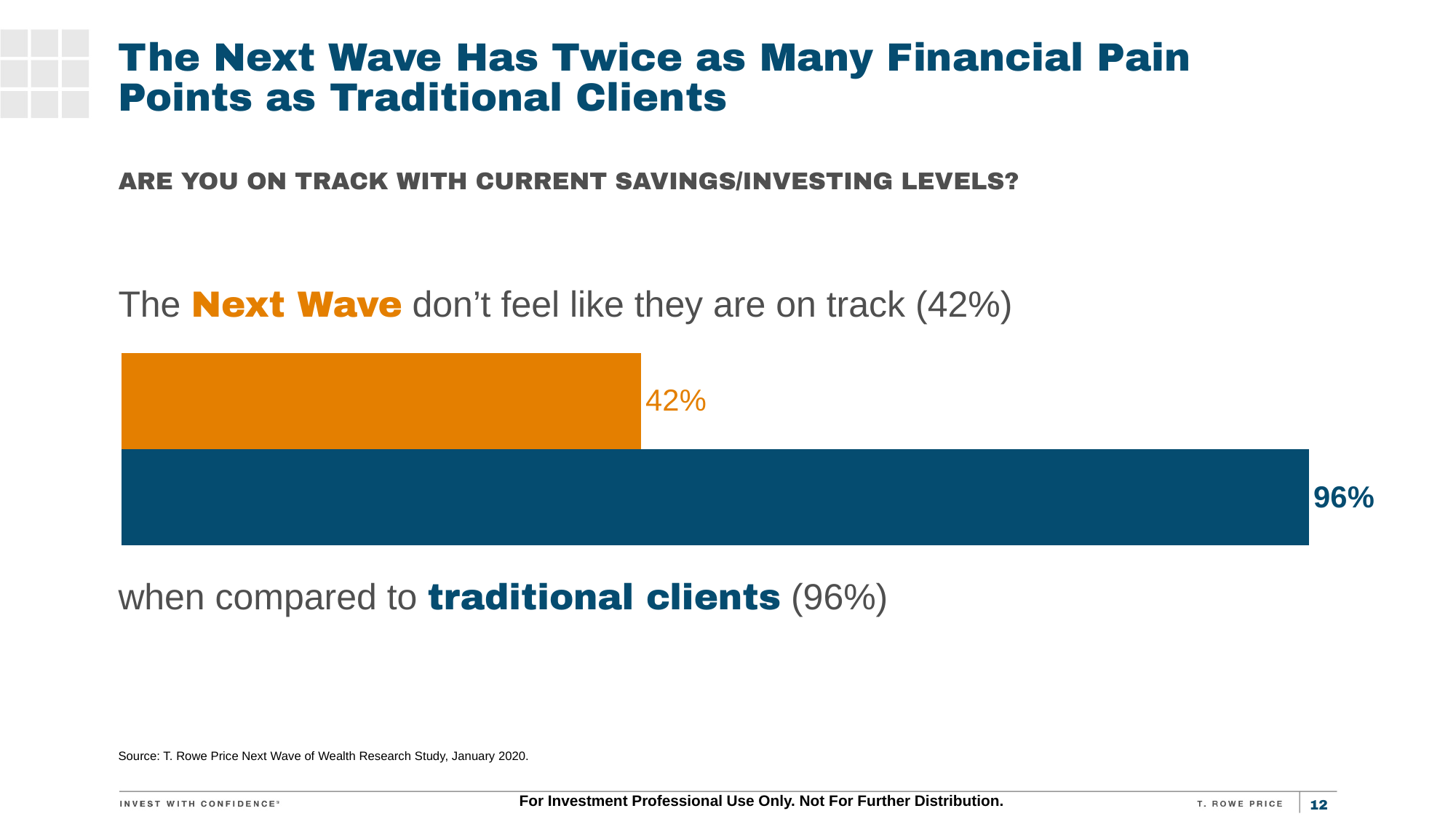

# The Next Wave Has Twice as Many Financial Pain Points as Traditional Clients
Are You On Track with Current Savings/Investing Levels?

### Chart

| Category | Traditional Clients  | Next Wave |
|---|---|---|
| Yes | 0.96 | 0.42 |
The Next Wave don’t feel like they are on track (42%)
when compared to traditional clients (96%)
Source: T. Rowe Price Next Wave of Wealth Research Study, January 2020.